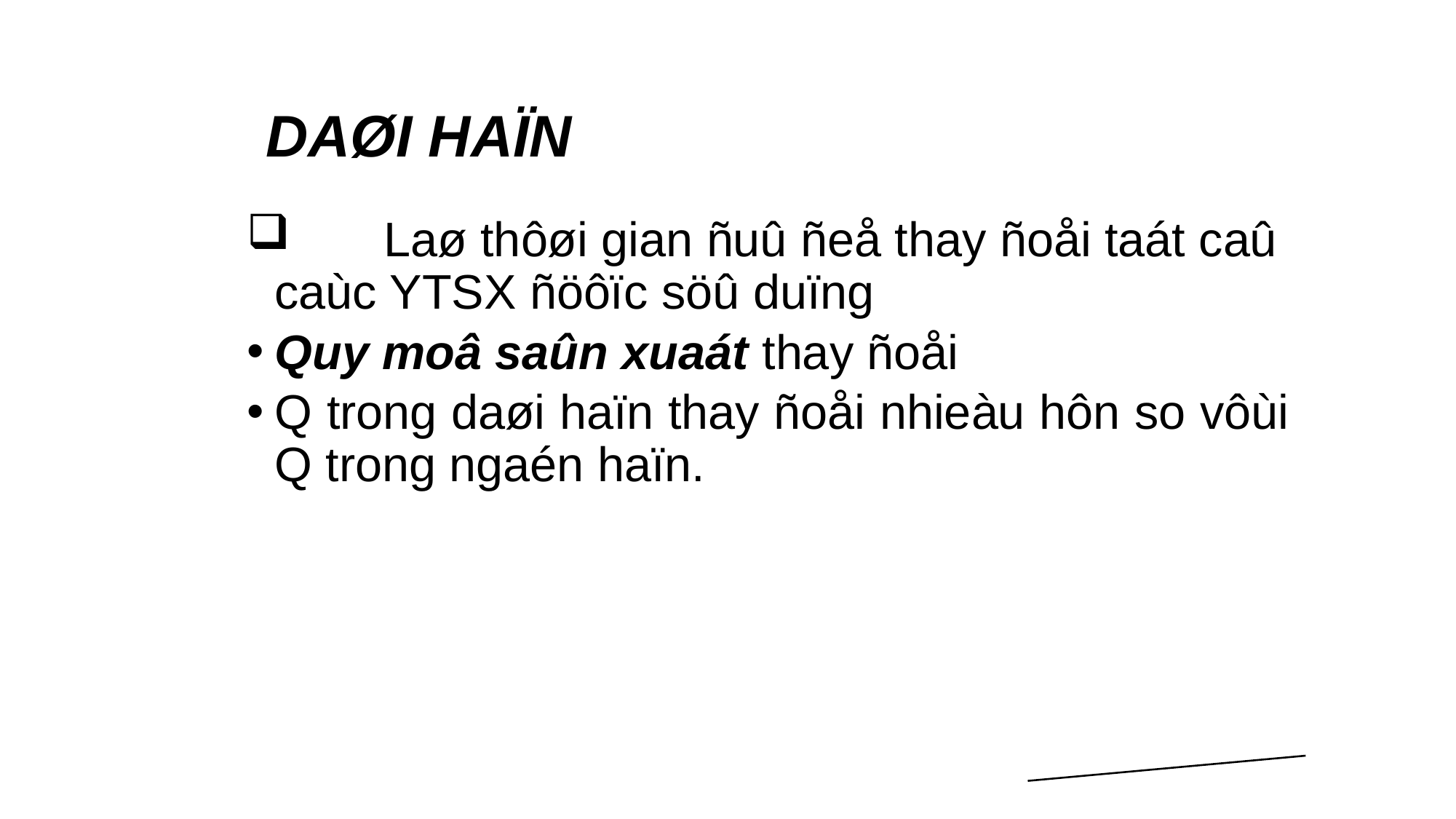

# DAØI HAÏN
	Laø thôøi gian ñuû ñeå thay ñoåi taát caû caùc YTSX ñöôïc söû duïng
Quy moâ saûn xuaát thay ñoåi
Q trong daøi haïn thay ñoåi nhieàu hôn so vôùi Q trong ngaén haïn.